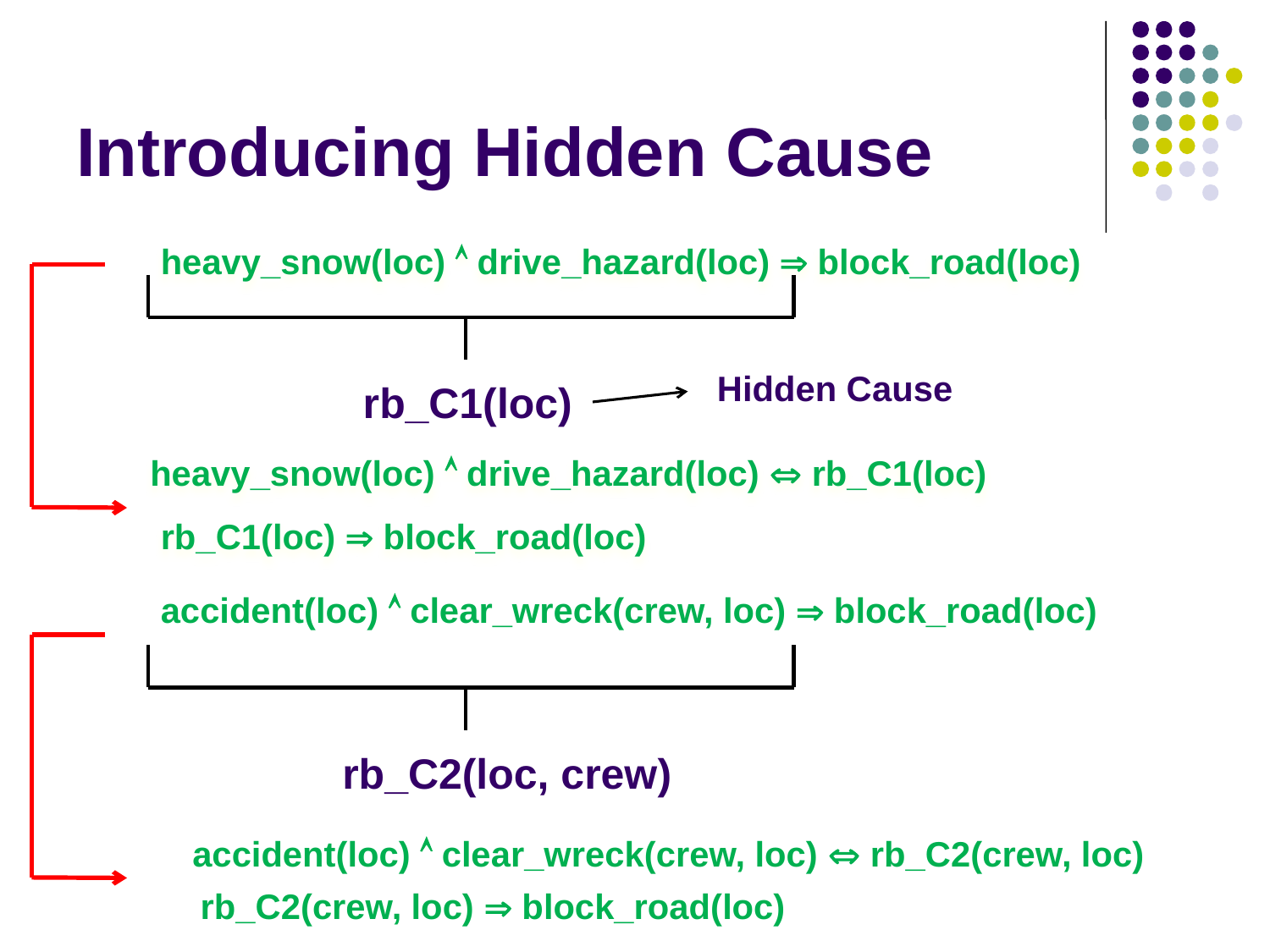

# Introducing Hidden Cause
heavy_snow(loc) ∧ drive_hazard(loc) ⇒ block_road(loc)
Hidden Cause
rb_C1(loc)
heavy_snow(loc) ∧ drive_hazard(loc) ⇔ rb_C1(loc)
rb_C1(loc) ⇒ block_road(loc)
accident(loc) ∧ clear_wreck(crew, loc) ⇒ block_road(loc)
rb_C2(loc, crew)
accident(loc) ∧ clear_wreck(crew, loc) ⇔ rb_C2(crew, loc)
   rb_C2(crew, loc) ⇒ block_road(loc)